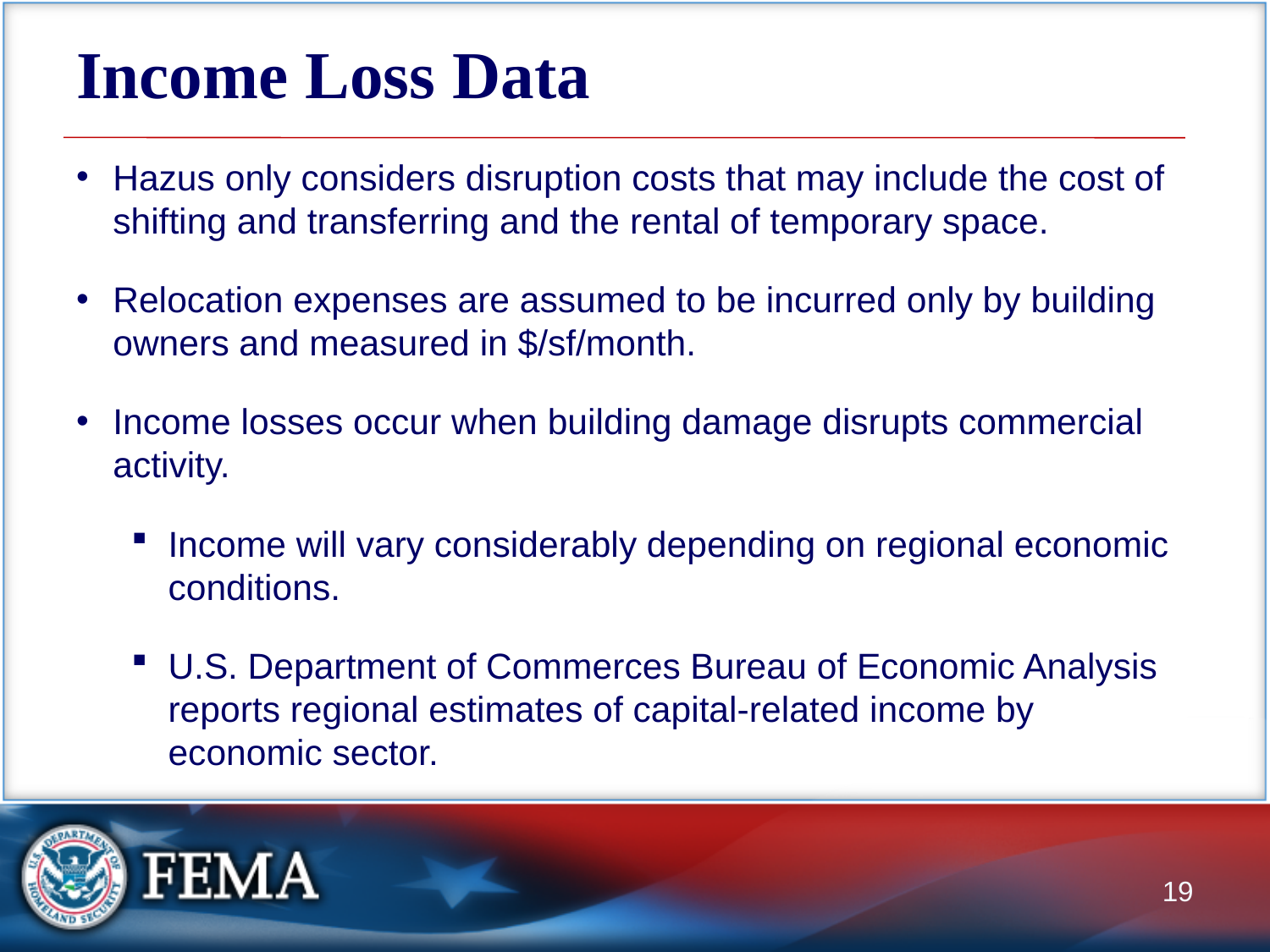

# Income Loss Data
Hazus only considers disruption costs that may include the cost of shifting and transferring and the rental of temporary space.
Relocation expenses are assumed to be incurred only by building owners and measured in $/sf/month.
Income losses occur when building damage disrupts commercial activity.
Income will vary considerably depending on regional economic conditions.
U.S. Department of Commerces Bureau of Economic Analysis reports regional estimates of capital-related income by economic sector.
19